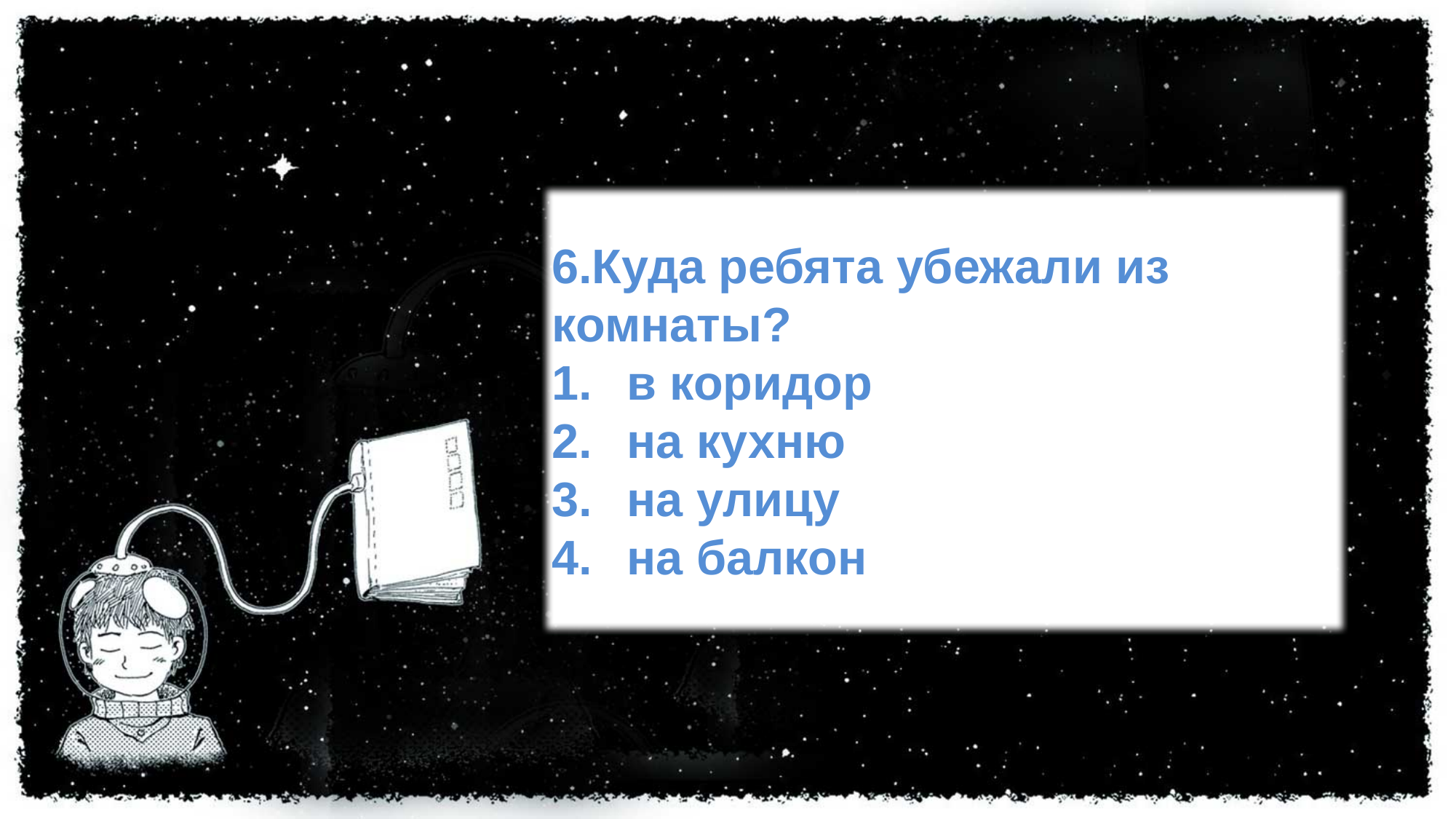

6.Куда ребята убежали из комнаты?
 в коридор
 на кухню
 на улицу
 на балкон